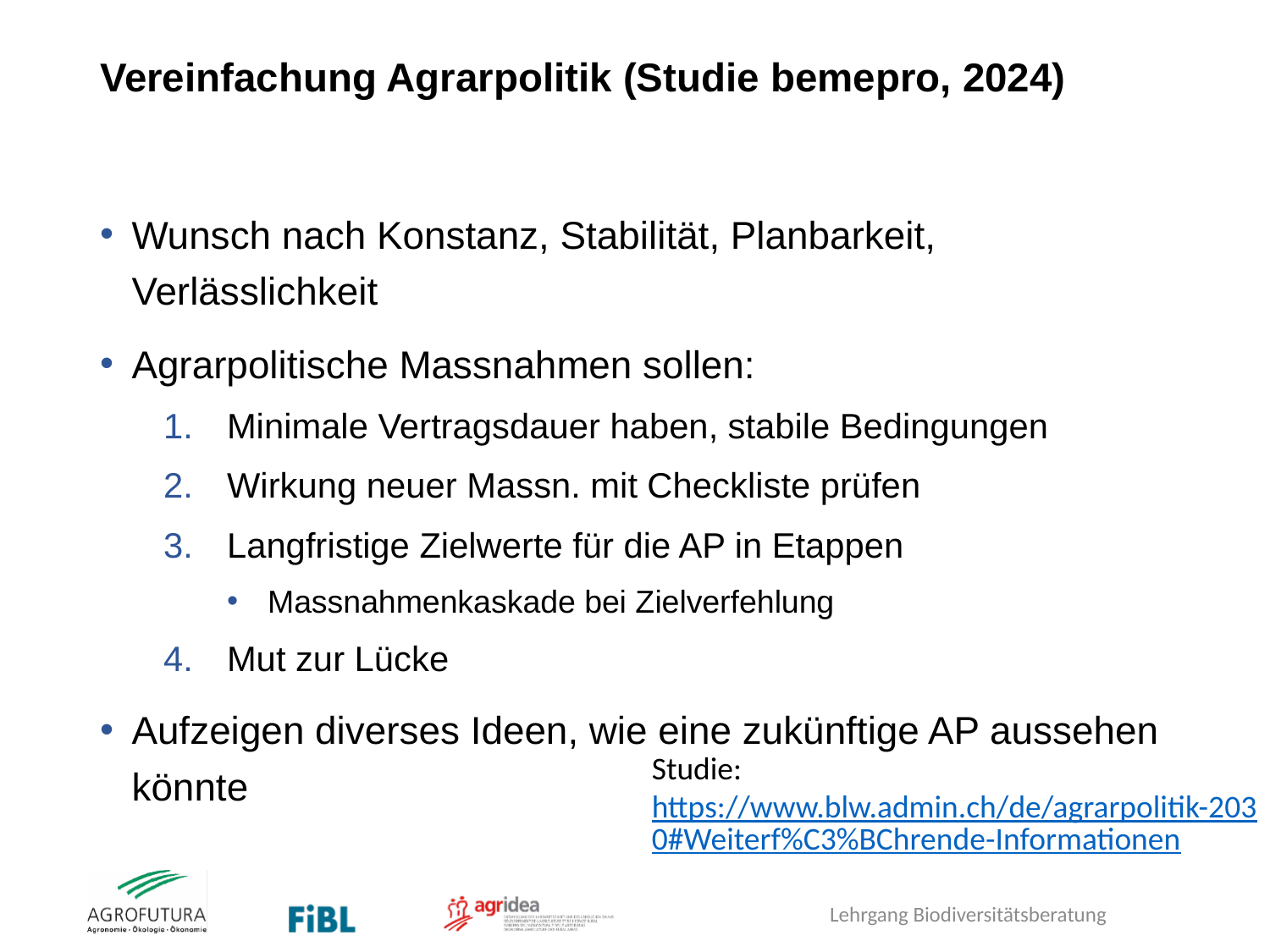

# Vereinfachung Agrarpolitik (Studie bemepro, 2024)
Wunsch nach Konstanz, Stabilität, Planbarkeit, Verlässlichkeit
Agrarpolitische Massnahmen sollen:
Minimale Vertragsdauer haben, stabile Bedingungen
Wirkung neuer Massn. mit Checkliste prüfen
Langfristige Zielwerte für die AP in Etappen
 Massnahmenkaskade bei Zielverfehlung
Mut zur Lücke
Aufzeigen diverses Ideen, wie eine zukünftige AP aussehen könnte
Studie: https://www.blw.admin.ch/de/agrarpolitik-2030#Weiterf%C3%BChrende-Informationen

Lehrgang Biodiversitätsberatung